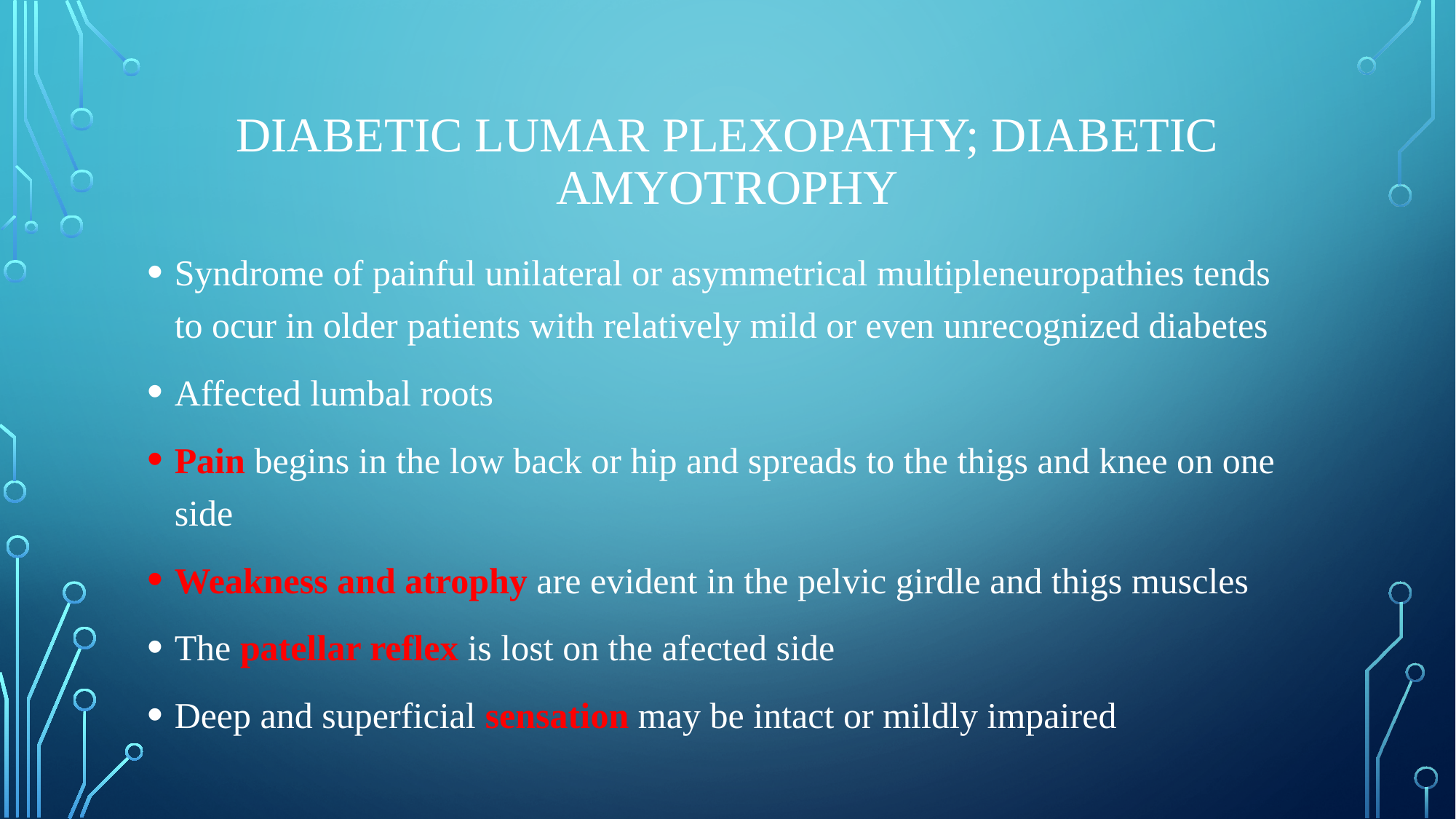

# DIABETIC LUMAR PLEXOPATHY; DIABETIC AMYOTROPHY
Syndrome of painful unilateral or asymmetrical multipleneuropathies tends to ocur in older patients with relatively mild or even unrecognized diabetes
Affected lumbal roots
Pain begins in the low back or hip and spreads to the thigs and knee on one side
Weakness and atrophy are evident in the pelvic girdle and thigs muscles
The patellar reflex is lost on the afected side
Deep and superficial sensation may be intact or mildly impaired